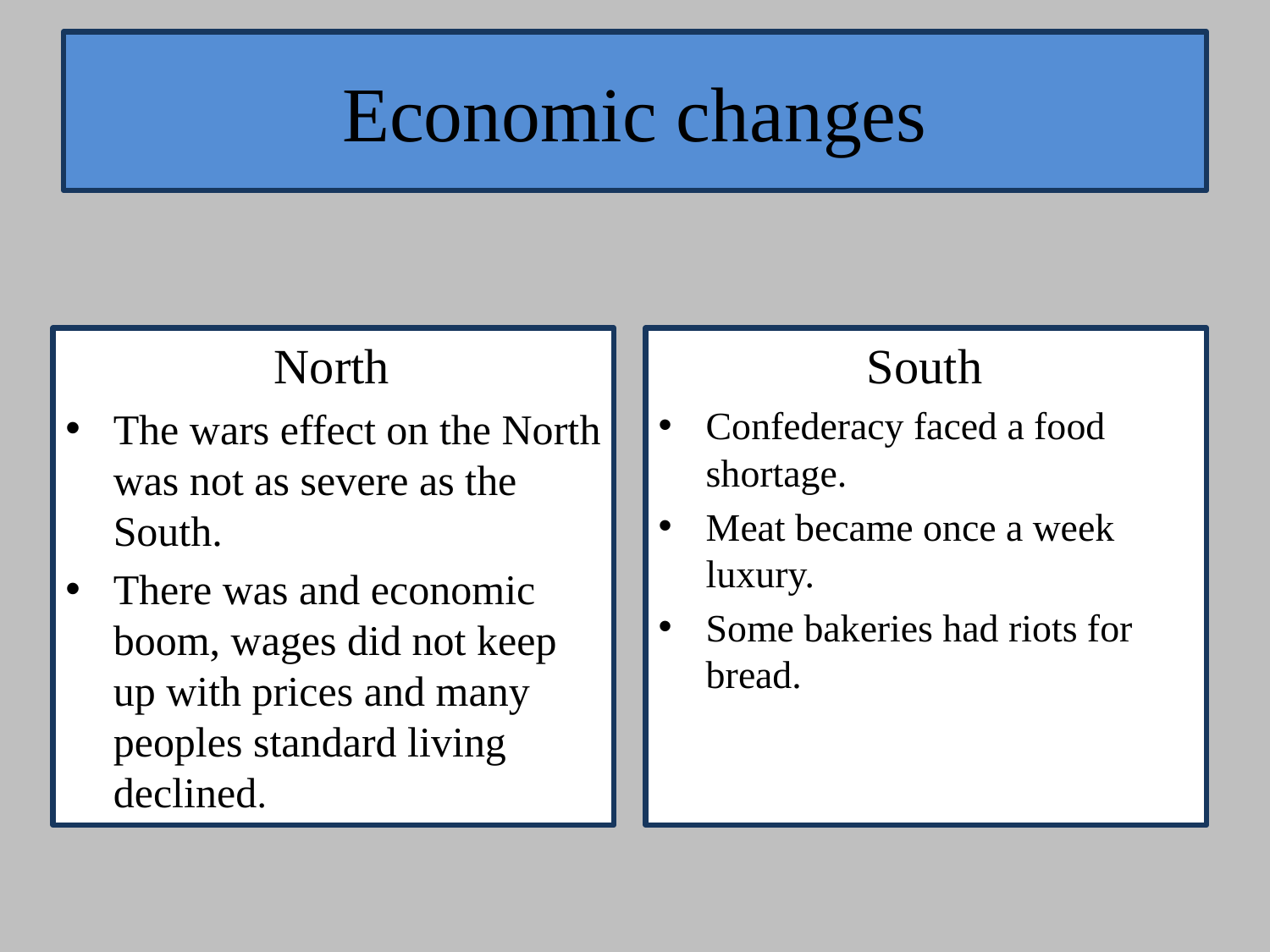

# Economic changes
                 North
The wars effect on the North was not as severe as the South.
There was and economic boom, wages did not keep up with prices and many peoples standard living declined.
                 South
Confederacy faced a food shortage.
Meat became once a week luxury.
Some bakeries had riots for bread.